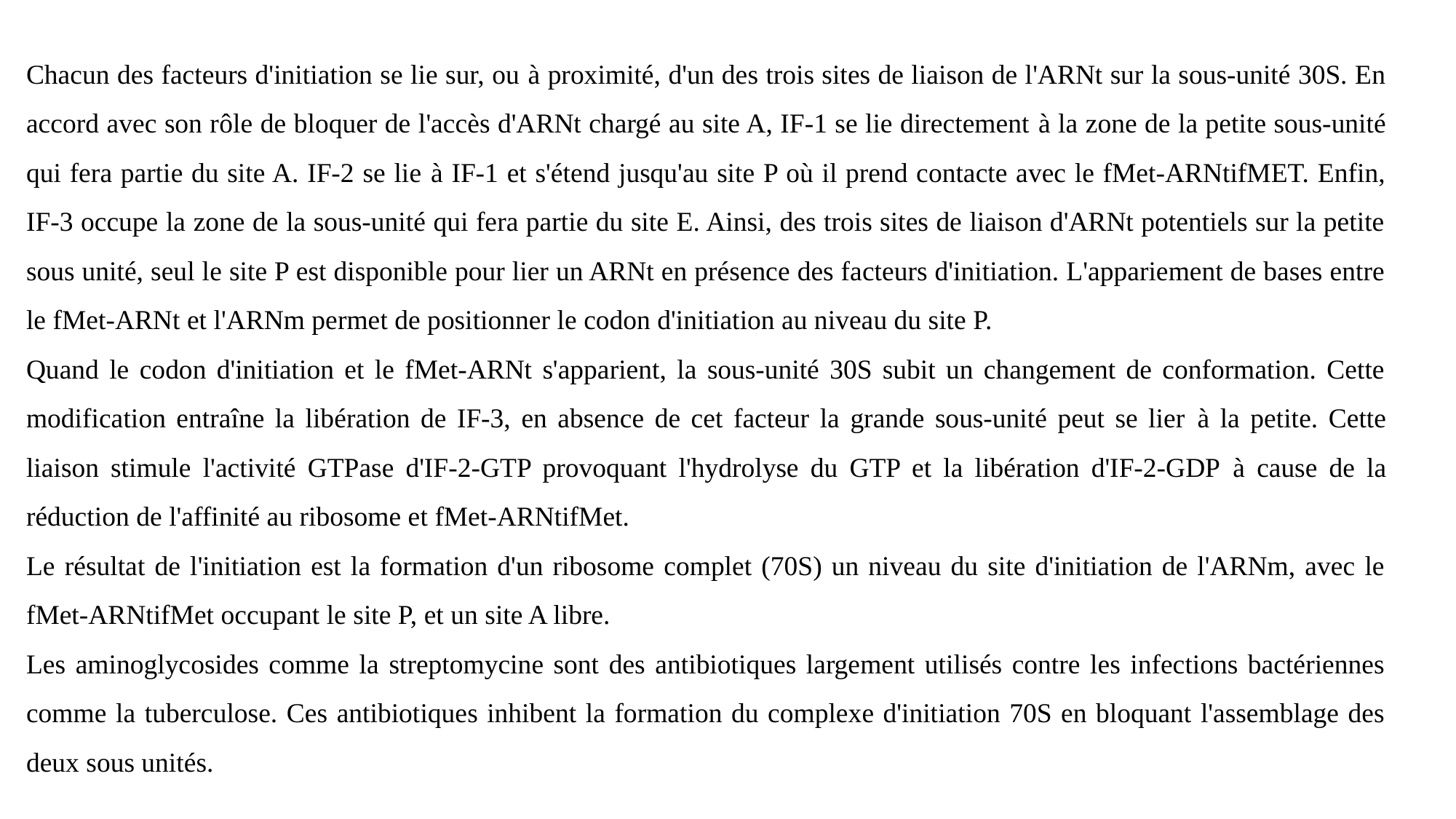

Chacun des facteurs d'initiation se lie sur, ou à proximité, d'un des trois sites de liaison de l'ARNt sur la sous-unité 30S. En accord avec son rôle de bloquer de l'accès d'ARNt chargé au site A, IF-1 se lie directement à la zone de la petite sous-unité qui fera partie du site A. IF-2 se lie à IF-1 et s'étend jusqu'au site P où il prend contacte avec le fMet-ARNtifMET. Enfin, IF-3 occupe la zone de la sous-unité qui fera partie du site E. Ainsi, des trois sites de liaison d'ARNt potentiels sur la petite sous unité, seul le site P est disponible pour lier un ARNt en présence des facteurs d'initiation. L'appariement de bases entre le fMet-ARNt et l'ARNm permet de positionner le codon d'initiation au niveau du site P.
Quand le codon d'initiation et le fMet-ARNt s'apparient, la sous-unité 30S subit un changement de conformation. Cette modification entraîne la libération de IF-3, en absence de cet facteur la grande sous-unité peut se lier à la petite. Cette liaison stimule l'activité GTPase d'IF-2-GTP provoquant l'hydrolyse du GTP et la libération d'IF-2-GDP à cause de la réduction de l'affinité au ribosome et fMet-ARNtifMet.
Le résultat de l'initiation est la formation d'un ribosome complet (70S) un niveau du site d'initiation de l'ARNm, avec le fMet-ARNtifMet occupant le site P, et un site A libre.
Les aminoglycosides comme la streptomycine sont des antibiotiques largement utilisés contre les infections bactériennes comme la tuberculose. Ces antibiotiques inhibent la formation du complexe d'initiation 70S en bloquant l'assemblage des deux sous unités.